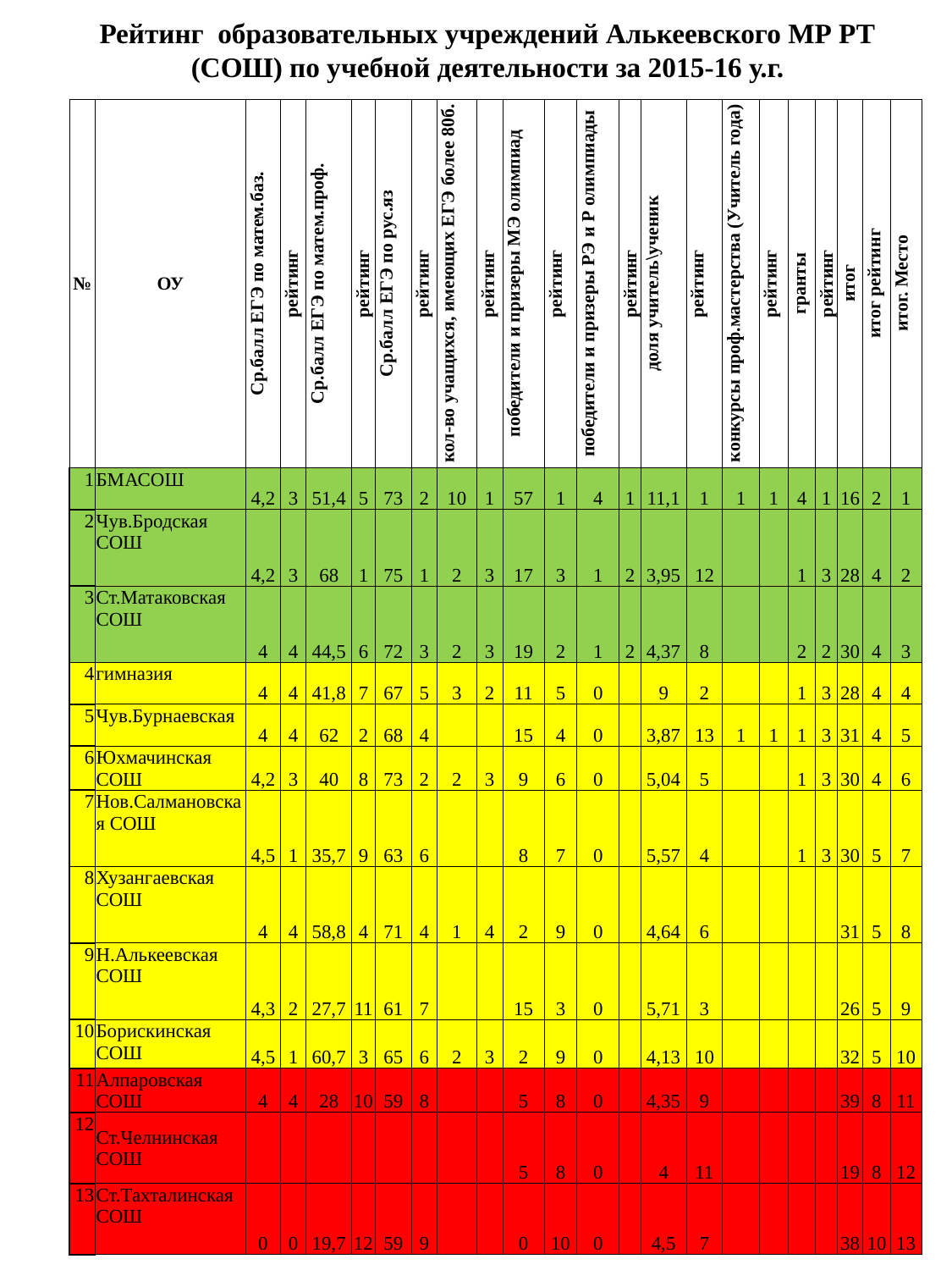

Рейтинг  образовательных учреждений Алькеевского МР РТ (СОШ) по учебной деятельности за 2015-16 у.г.
| № | ОУ | Ср.балл ЕГЭ по матем.баз. | рейтинг | Ср.балл ЕГЭ по матем.проф. | рейтинг | Ср.балл ЕГЭ по рус.яз | рейтинг | кол-во учащихся, имеющих ЕГЭ более 80б. | рейтинг | победители и призеры МЭ олимпиад | рейтинг | победители и призеры РЭ и Р олимпиады | рейтинг | доля учитель\ученик | рейтинг | конкурсы проф.мастерства (Учитель года) | рейтинг | гранты | рейтинг | итог | итог рейтинг | итог. Место |
| --- | --- | --- | --- | --- | --- | --- | --- | --- | --- | --- | --- | --- | --- | --- | --- | --- | --- | --- | --- | --- | --- | --- |
| 1 | БМАСОШ | 4,2 | 3 | 51,4 | 5 | 73 | 2 | 10 | 1 | 57 | 1 | 4 | 1 | 11,1 | 1 | 1 | 1 | 4 | 1 | 16 | 2 | 1 |
| 2 | Чув.Бродская СОШ | 4,2 | 3 | 68 | 1 | 75 | 1 | 2 | 3 | 17 | 3 | 1 | 2 | 3,95 | 12 |  |  | 1 | 3 | 28 | 4 | 2 |
| 3 | Ст.Матаковская СОШ | 4 | 4 | 44,5 | 6 | 72 | 3 | 2 | 3 | 19 | 2 | 1 | 2 | 4,37 | 8 |  |  | 2 | 2 | 30 | 4 | 3 |
| 4 | гимназия | 4 | 4 | 41,8 | 7 | 67 | 5 | 3 | 2 | 11 | 5 | 0 |  | 9 | 2 |  |  | 1 | 3 | 28 | 4 | 4 |
| 5 | Чув.Бурнаевская | 4 | 4 | 62 | 2 | 68 | 4 |  |  | 15 | 4 | 0 |  | 3,87 | 13 | 1 | 1 | 1 | 3 | 31 | 4 | 5 |
| 6 | Юхмачинская СОШ | 4,2 | 3 | 40 | 8 | 73 | 2 | 2 | 3 | 9 | 6 | 0 |  | 5,04 | 5 |  |  | 1 | 3 | 30 | 4 | 6 |
| 7 | Нов.Салмановская СОШ | 4,5 | 1 | 35,7 | 9 | 63 | 6 |  |  | 8 | 7 | 0 |  | 5,57 | 4 |  |  | 1 | 3 | 30 | 5 | 7 |
| 8 | Хузангаевская СОШ | 4 | 4 | 58,8 | 4 | 71 | 4 | 1 | 4 | 2 | 9 | 0 |  | 4,64 | 6 |  |  |  |  | 31 | 5 | 8 |
| 9 | Н.Алькеевская СОШ | 4,3 | 2 | 27,7 | 11 | 61 | 7 |  |  | 15 | 3 | 0 |  | 5,71 | 3 |  |  |  |  | 26 | 5 | 9 |
| 10 | Борискинская СОШ | 4,5 | 1 | 60,7 | 3 | 65 | 6 | 2 | 3 | 2 | 9 | 0 |  | 4,13 | 10 |  |  |  |  | 32 | 5 | 10 |
| 11 | Алпаровская CОШ | 4 | 4 | 28 | 10 | 59 | 8 |  |  | 5 | 8 | 0 |  | 4,35 | 9 |  |  |  |  | 39 | 8 | 11 |
| 12 | Ст.Челнинская СОШ |  |  |  |  |  |  |  |  | 5 | 8 | 0 |  | 4 | 11 |  |  |  |  | 19 | 8 | 12 |
| 13 | Ст.Тахталинская СОШ | 0 | 0 | 19,7 | 12 | 59 | 9 |  |  | 0 | 10 | 0 |  | 4,5 | 7 |  |  |  |  | 38 | 10 | 13 |